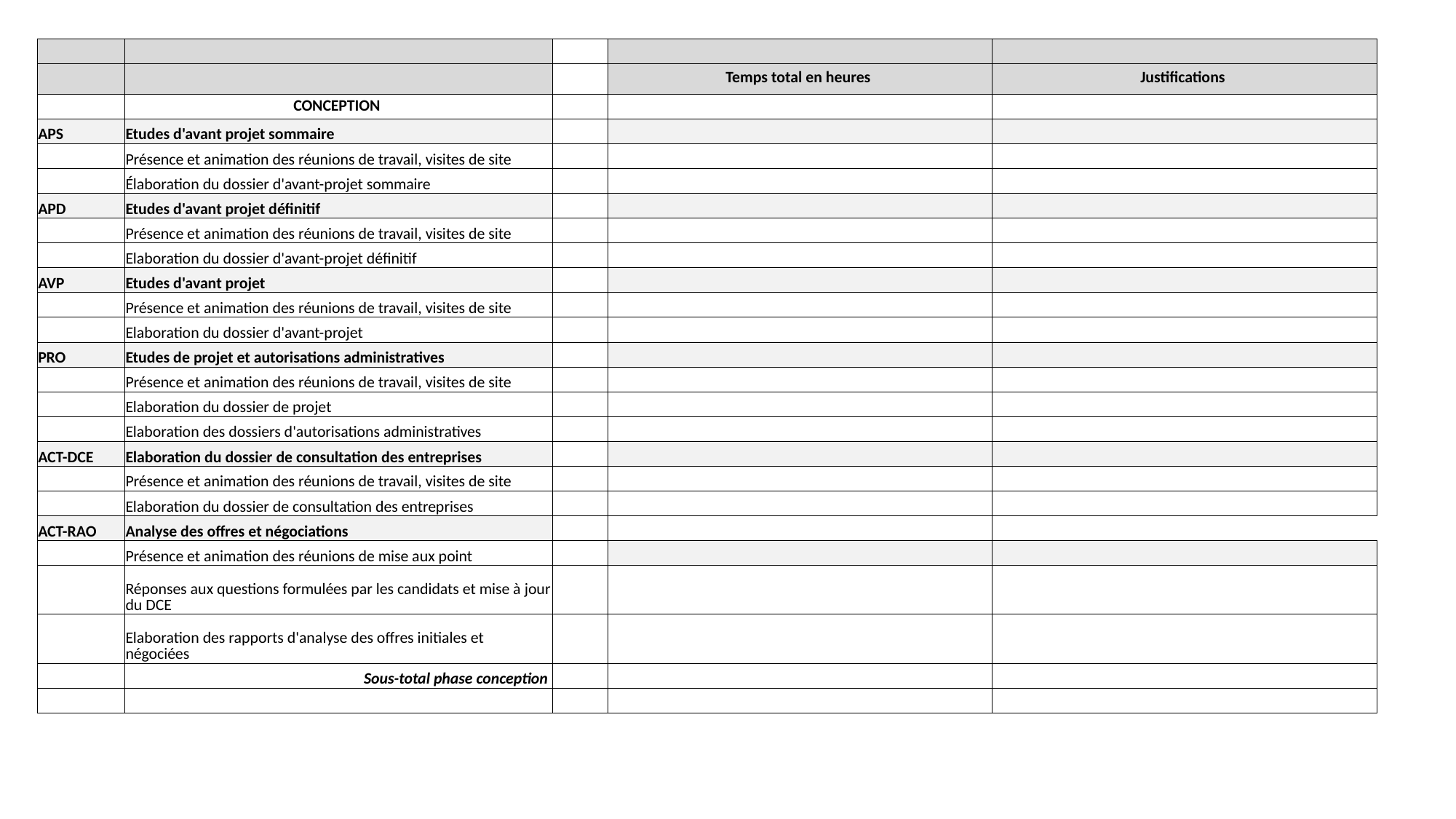

|  |  |  |  |  |
| --- | --- | --- | --- | --- |
|  |  |  | Temps total en heures | Justifications |
|  | CONCEPTION |  |  |  |
| APS | Etudes d'avant projet sommaire |  |  |  |
|  | Présence et animation des réunions de travail, visites de site |  |  |  |
|  | Élaboration du dossier d'avant-projet sommaire |  |  |  |
| APD | Etudes d'avant projet définitif |  |  |  |
|  | Présence et animation des réunions de travail, visites de site |  |  |  |
|  | Elaboration du dossier d'avant-projet définitif |  |  |  |
| AVP | Etudes d'avant projet |  |  |  |
|  | Présence et animation des réunions de travail, visites de site |  |  |  |
|  | Elaboration du dossier d'avant-projet |  |  |  |
| PRO | Etudes de projet et autorisations administratives |  |  |  |
|  | Présence et animation des réunions de travail, visites de site |  |  |  |
|  | Elaboration du dossier de projet |  |  |  |
|  | Elaboration des dossiers d'autorisations administratives |  |  |  |
| ACT-DCE | Elaboration du dossier de consultation des entreprises |  |  |  |
|  | Présence et animation des réunions de travail, visites de site |  |  |  |
|  | Elaboration du dossier de consultation des entreprises |  |  |  |
| ACT-RAO | Analyse des offres et négociations |  |  |  |
|  | Présence et animation des réunions de mise aux point |  |  |  |
|  | Réponses aux questions formulées par les candidats et mise à jour du DCE |  |  |  |
|  | Elaboration des rapports d'analyse des offres initiales et négociées |  |  |  |
|  | Sous-total phase conception |  |  |  |
|  |  |  |  |  |